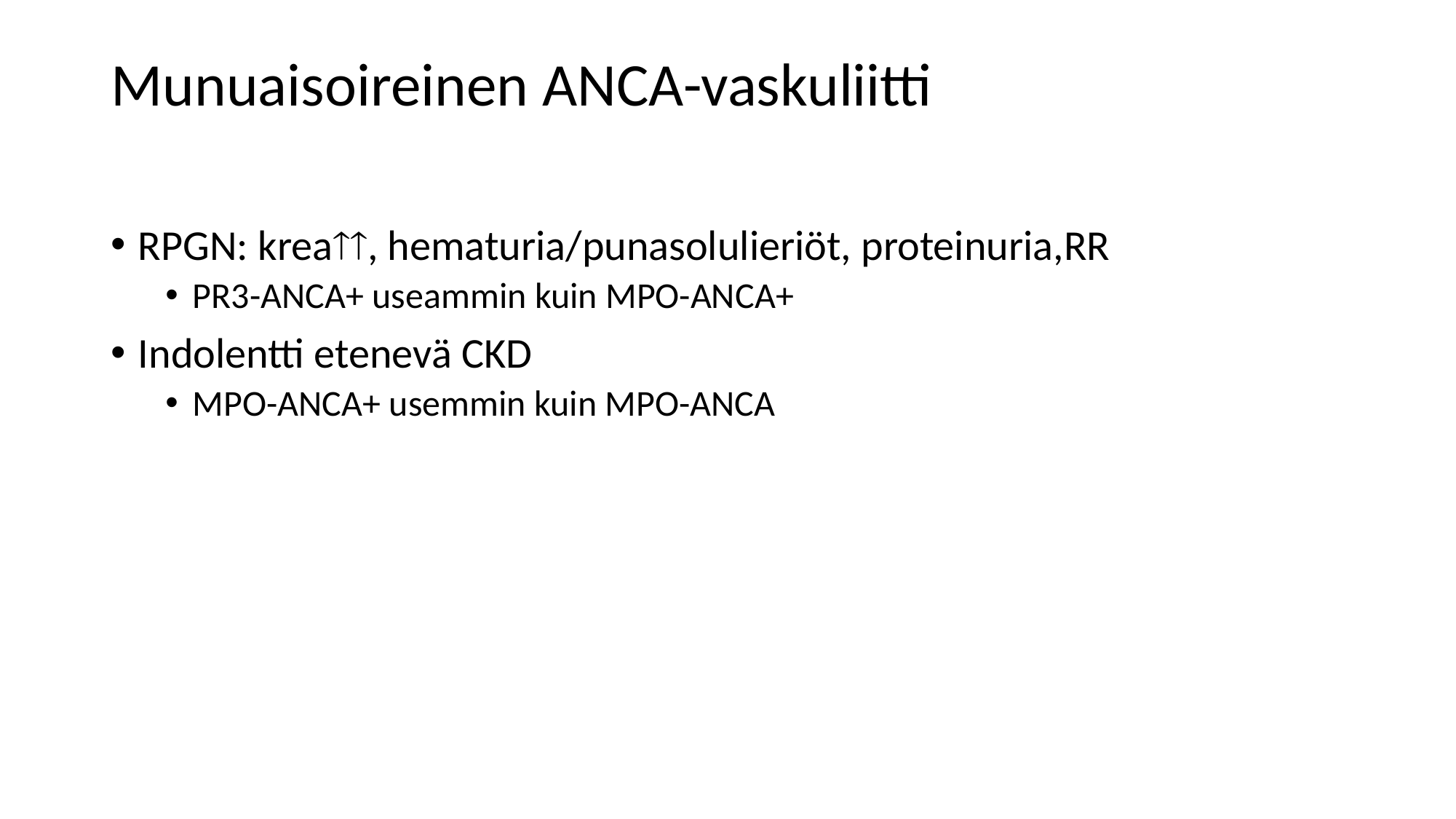

# Munuaisoireinen ANCA-vaskuliitti
RPGN: krea↑↑, hematuria/punasolulieriöt, proteinuria,RR
PR3-ANCA+ useammin kuin MPO-ANCA+
Indolentti etenevä CKD
MPO-ANCA+ usemmin kuin MPO-ANCA